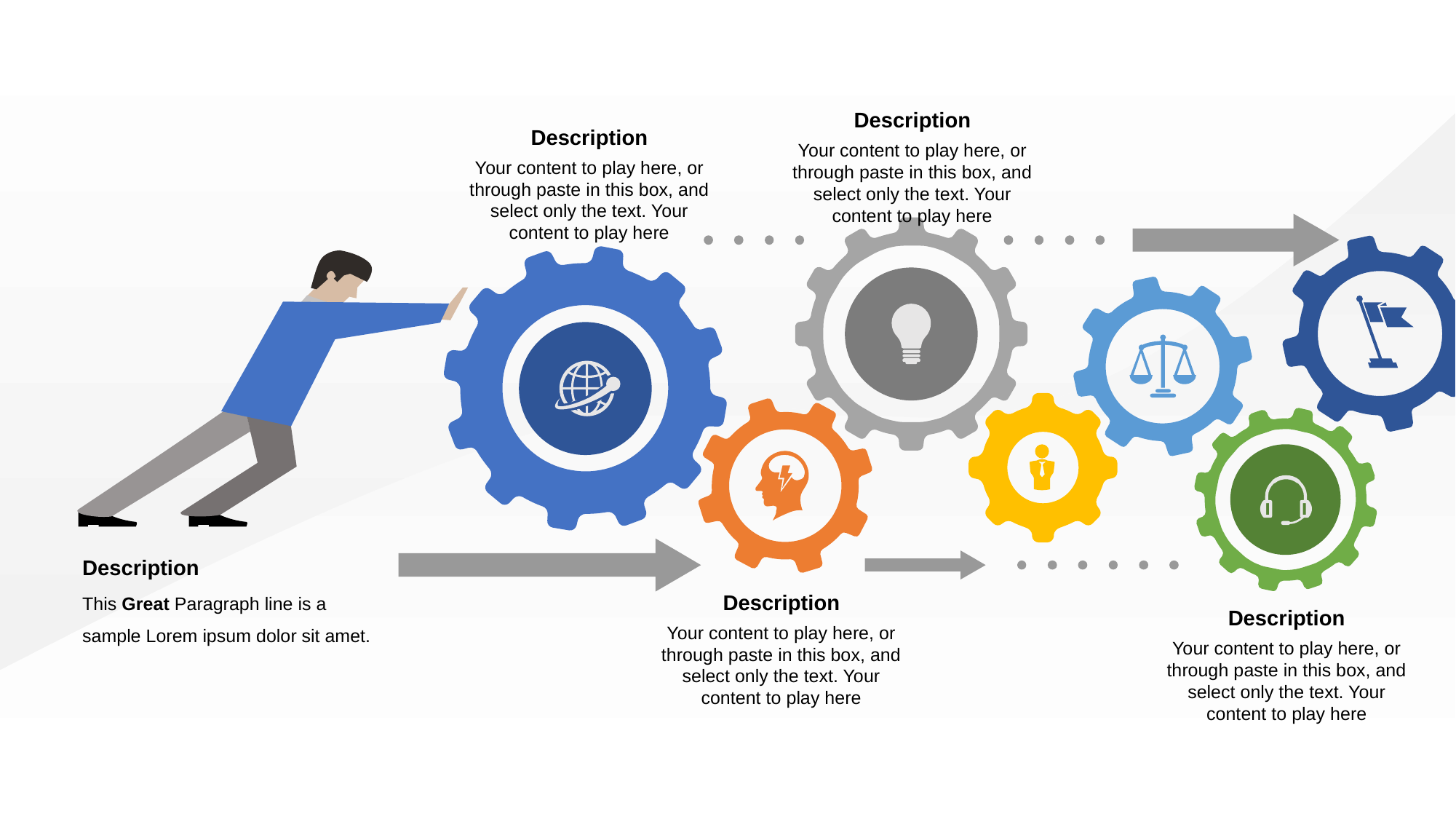

Description
Description
Your content to play here, or through paste in this box, and select only the text. Your content to play here
Your content to play here, or through paste in this box, and select only the text. Your content to play here

Description

This Great Paragraph line is a sample Lorem ipsum dolor sit amet.
Description
Description
Your content to play here, or through paste in this box, and select only the text. Your content to play here
Your content to play here, or through paste in this box, and select only the text. Your content to play here